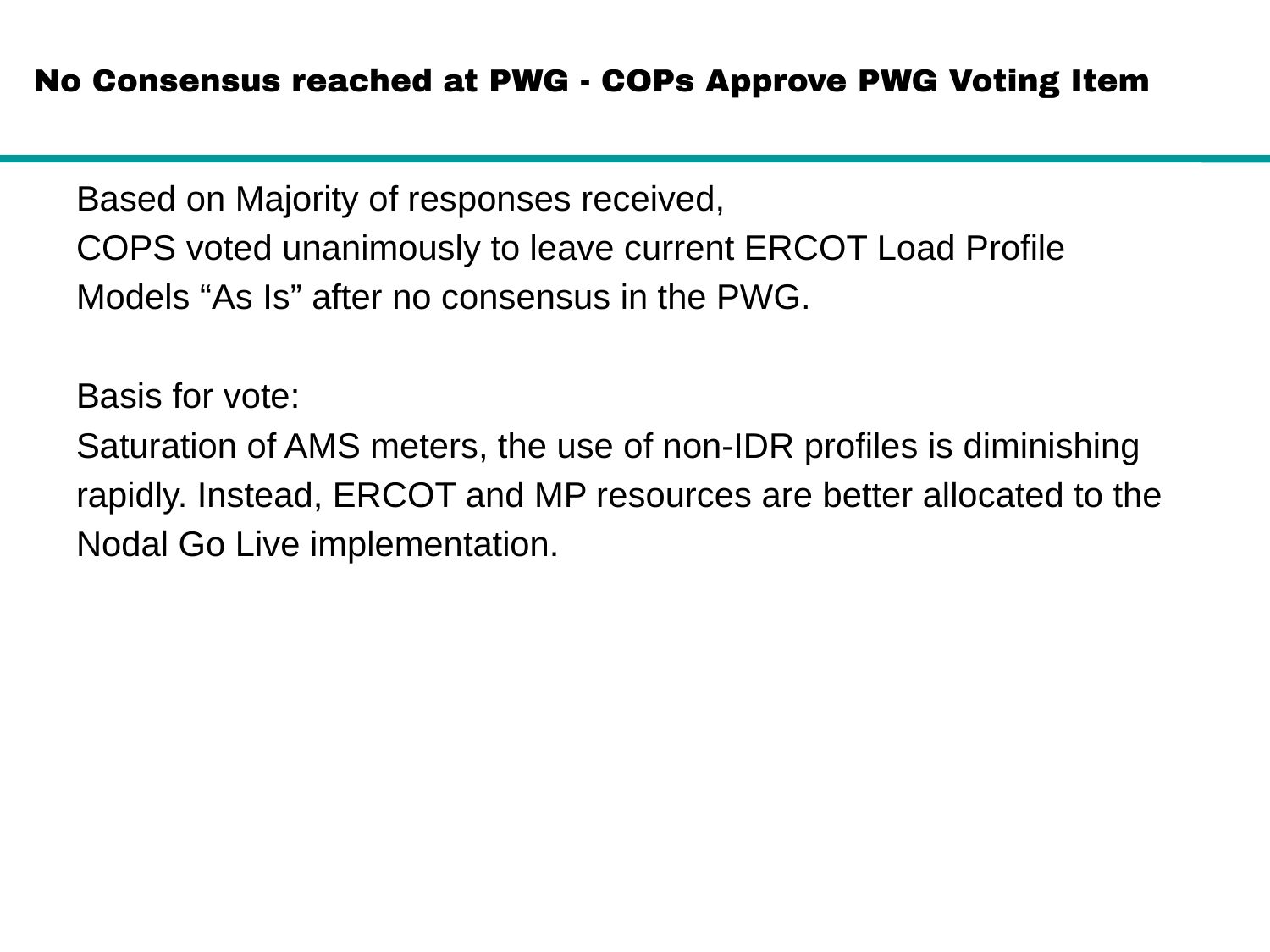

No Consensus reached at PWG - COPs Approve PWG Voting Item
Based on Majority of responses received,
COPS voted unanimously to leave current ERCOT Load Profile
Models “As Is” after no consensus in the PWG.

Basis for vote:
Saturation of AMS meters, the use of non-IDR profiles is diminishing
rapidly. Instead, ERCOT and MP resources are better allocated to the
Nodal Go Live implementation.